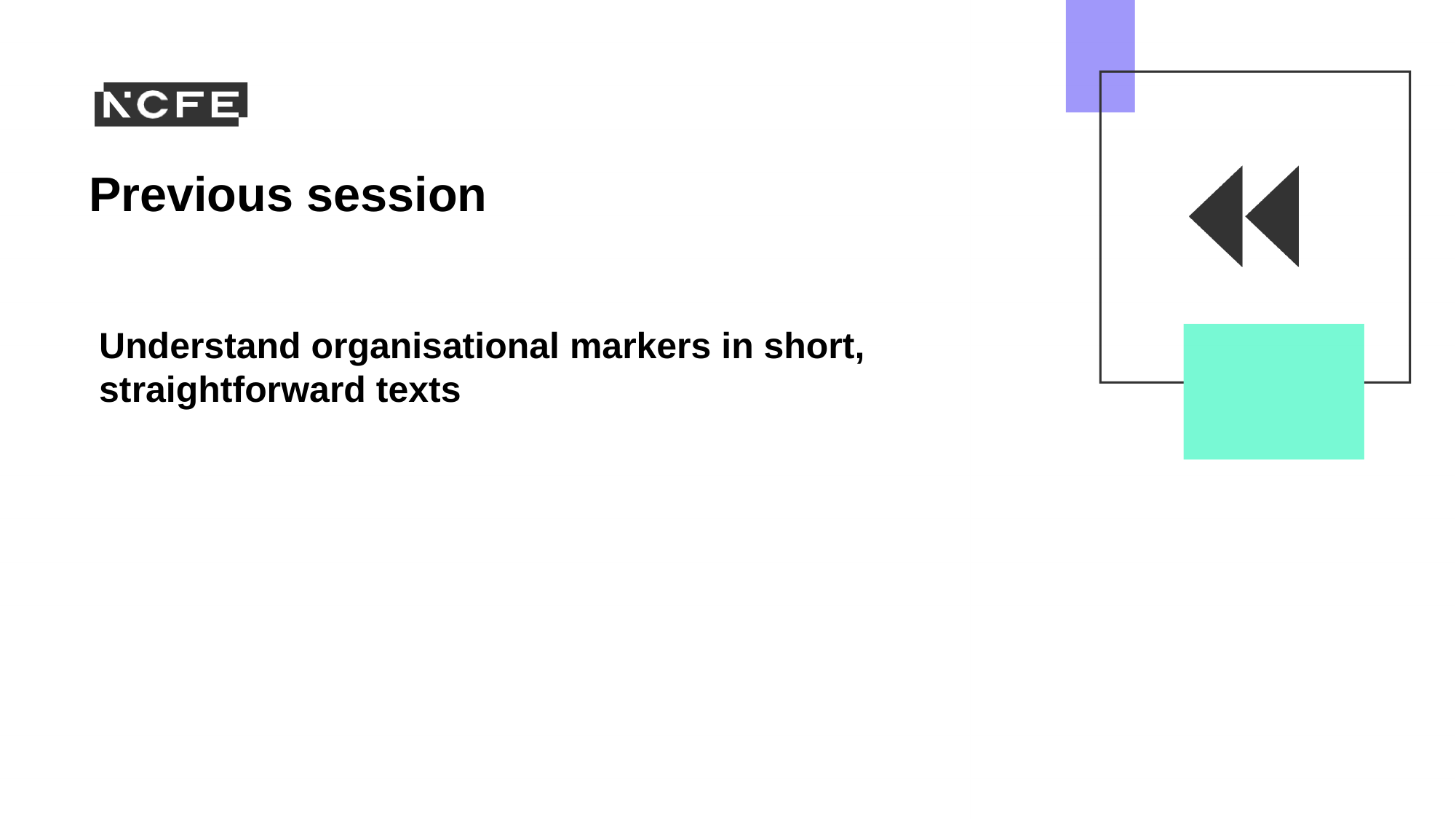

Understand organisational markers in short, straightforward texts